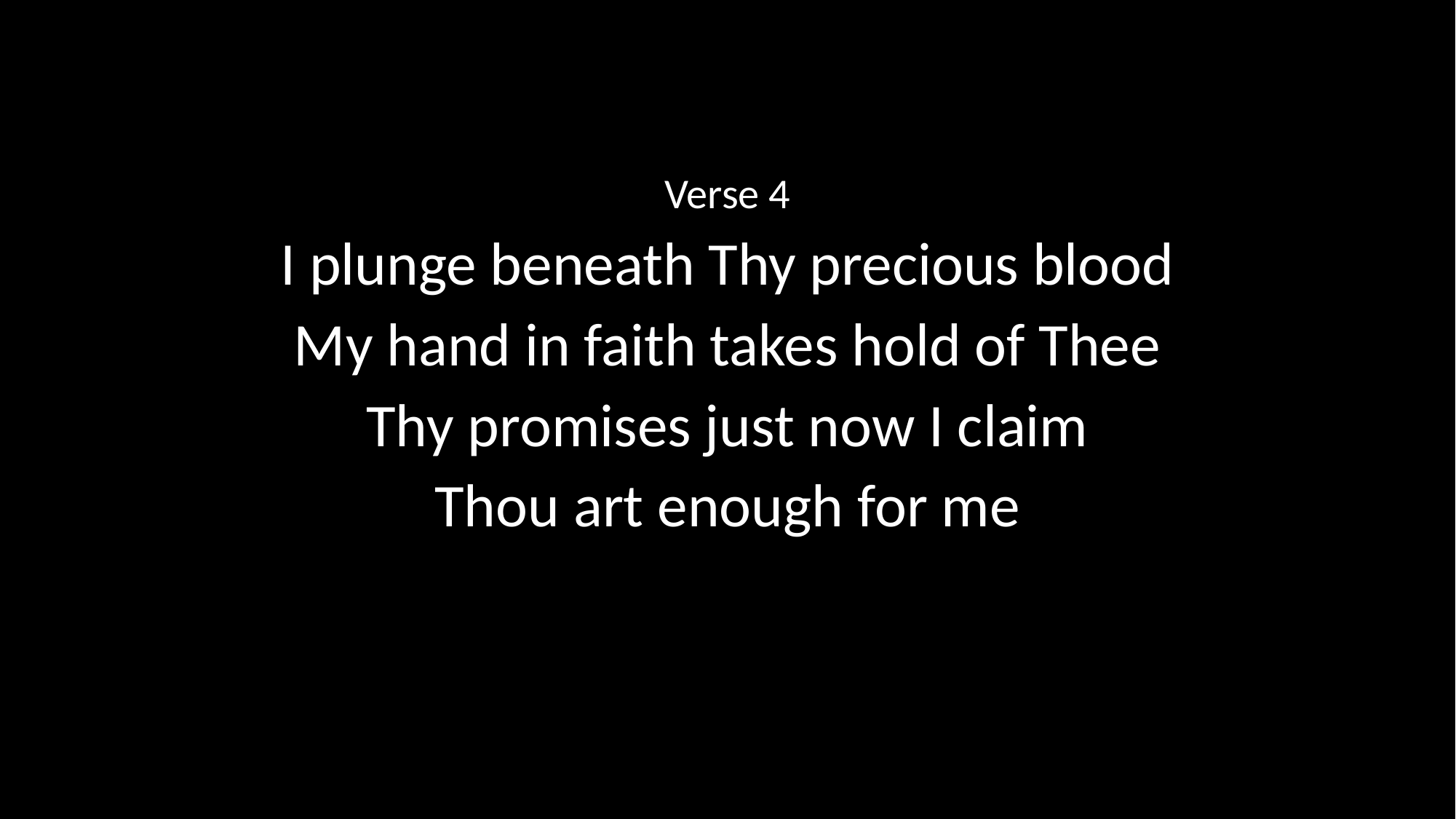

Verse 4
I plunge beneath Thy precious blood
My hand in faith takes hold of Thee
Thy promises just now I claim
Thou art enough for me